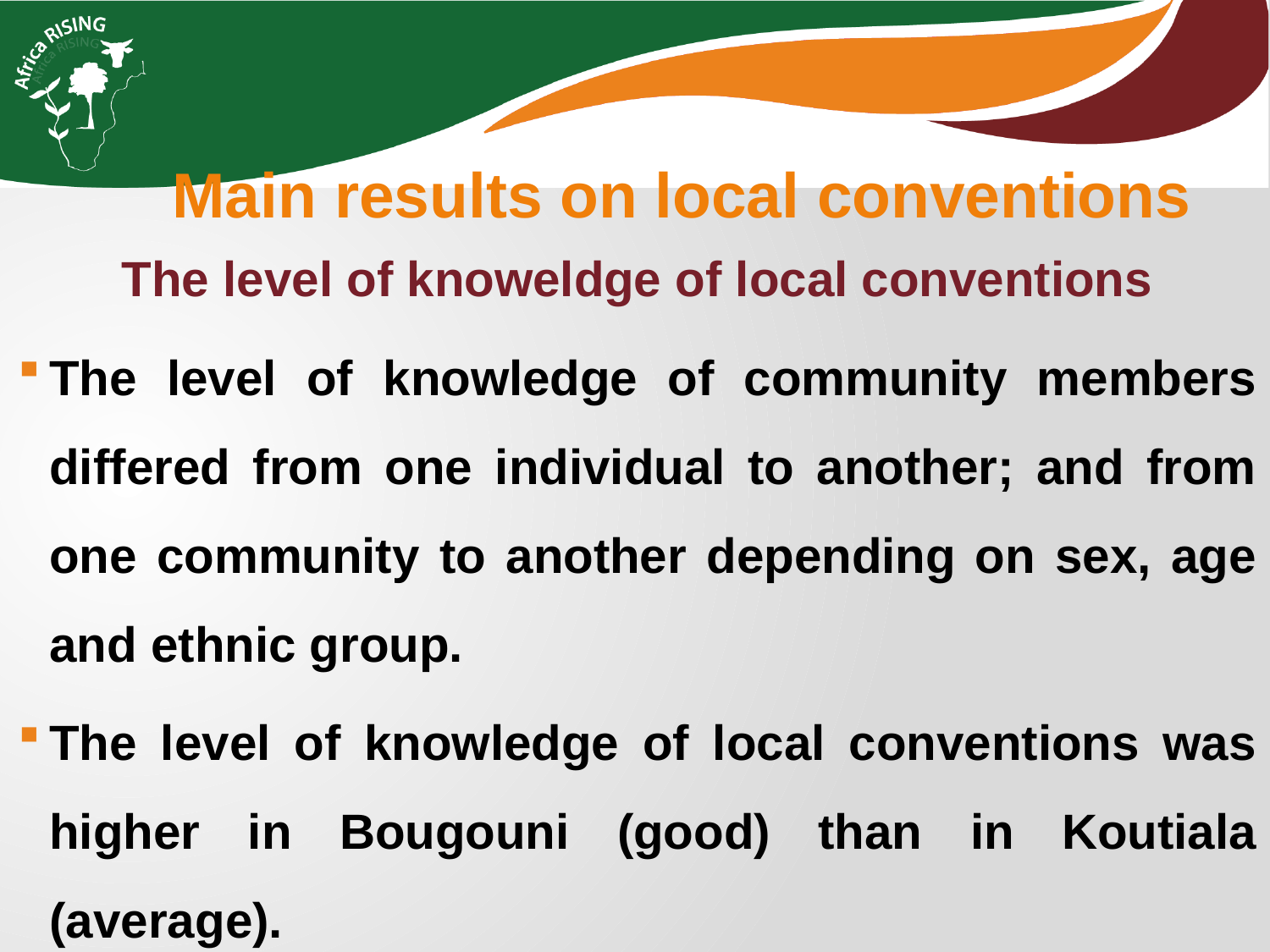

Main results on local conventions
The level of knoweldge of local conventions
The level of knowledge of community members differed from one individual to another; and from one community to another depending on sex, age and ethnic group.
The level of knowledge of local conventions was higher in Bougouni (good) than in Koutiala (average).